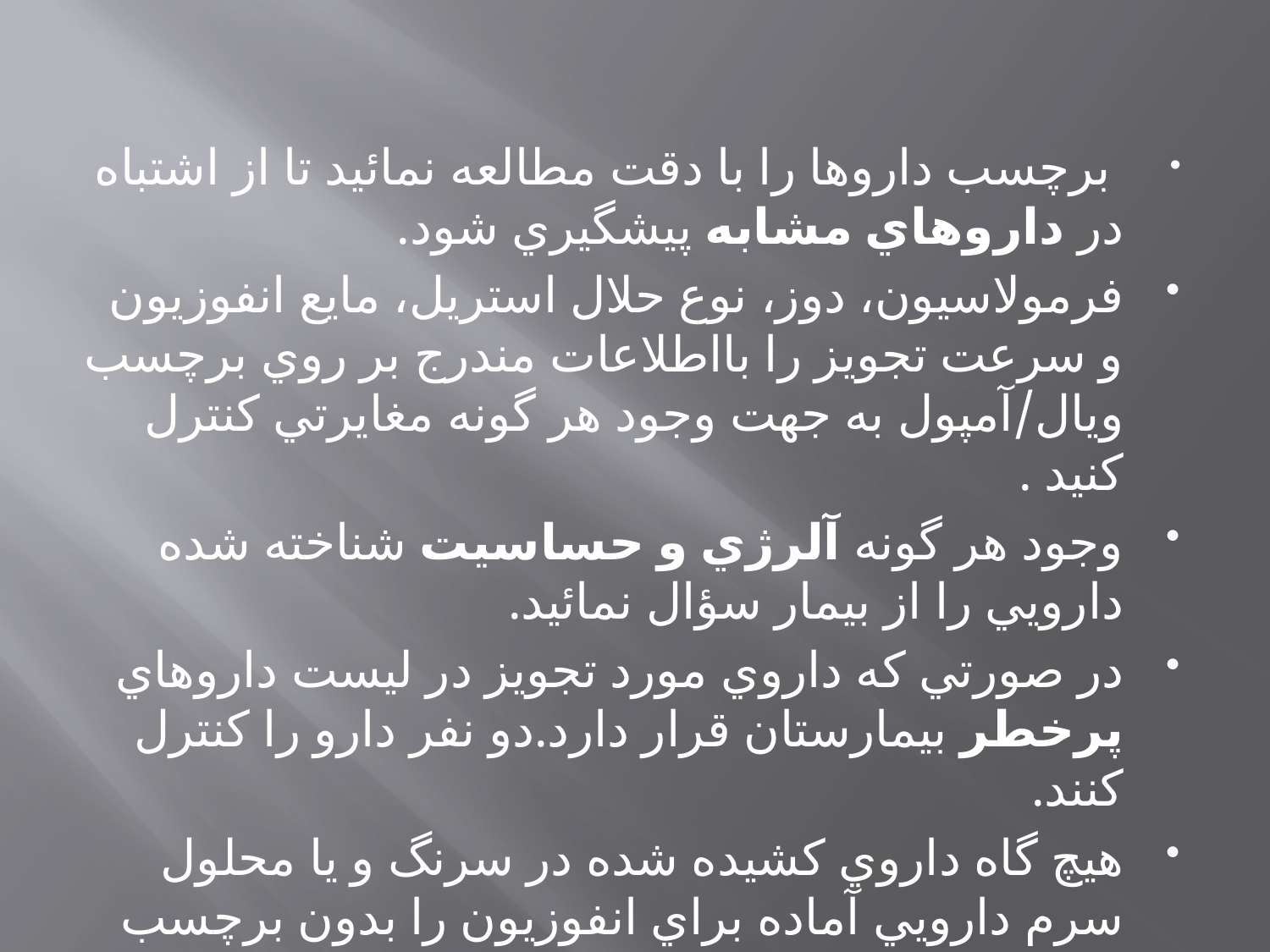

#
 برچسب داروها را با دقت مطالعه نمائيد تا از اشتباه در داروهاي مشابه پيشگيري شود.
فرمولاسيون، دوز، نوع حلال استريل، مايع انفوزيون و سرعت تجويز را بااطلاعات مندرج بر روي برچسب ويال/آمپول به جهت وجود هر گونه مغايرتي كنترل كنيد .
وجود هر گونه آلرژي و حساسيت شناخته شده دارويي را از بيمار سؤال نمائيد.
در صورتي كه داروي مورد تجويز در ليست داروهاي پرخطر بيمارستان قرار دارد.دو نفر دارو را کنترل کنند.
هيچ گاه داروي كشيده شده در سرنگ و يا محلول سرم دارويي آماده براي انفوزيون را بدون برچسب دارويي صحيح رها ننمائيد.